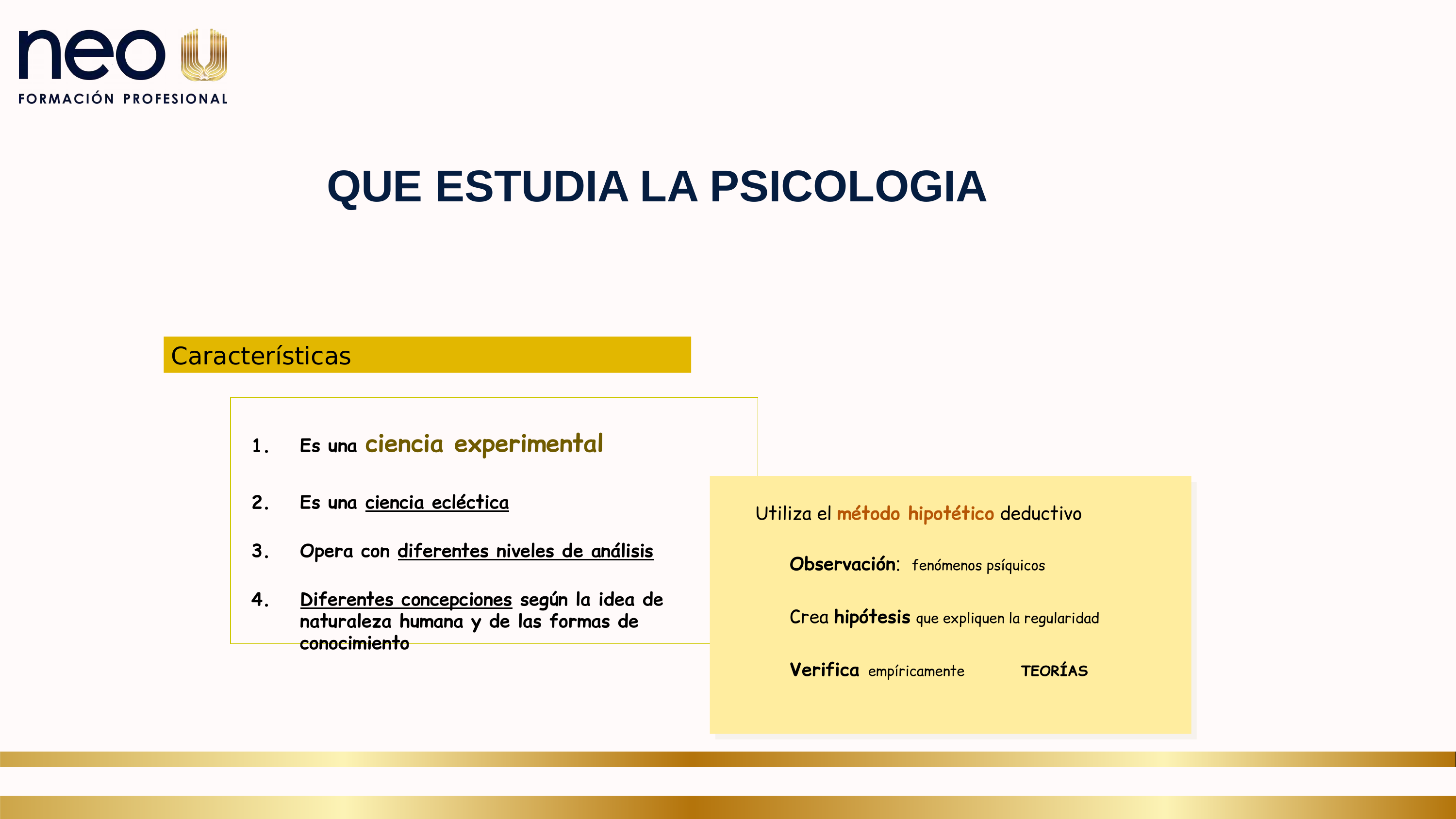

QUE ESTUDIA LA PSICOLOGIA

Características

Es una ciencia experimental

Es una ciencia ecléctica

Opera con diferentes niveles de análisis

Diferentes concepciones según la idea de naturaleza humana y de las formas de conocimiento

       Utiliza el método hipotético deductivo

	Observación:  fenómenos psíquicos

	Crea hipótesis que expliquen la regularidad

	Verifica  empíricamente 	   TEORÍAS